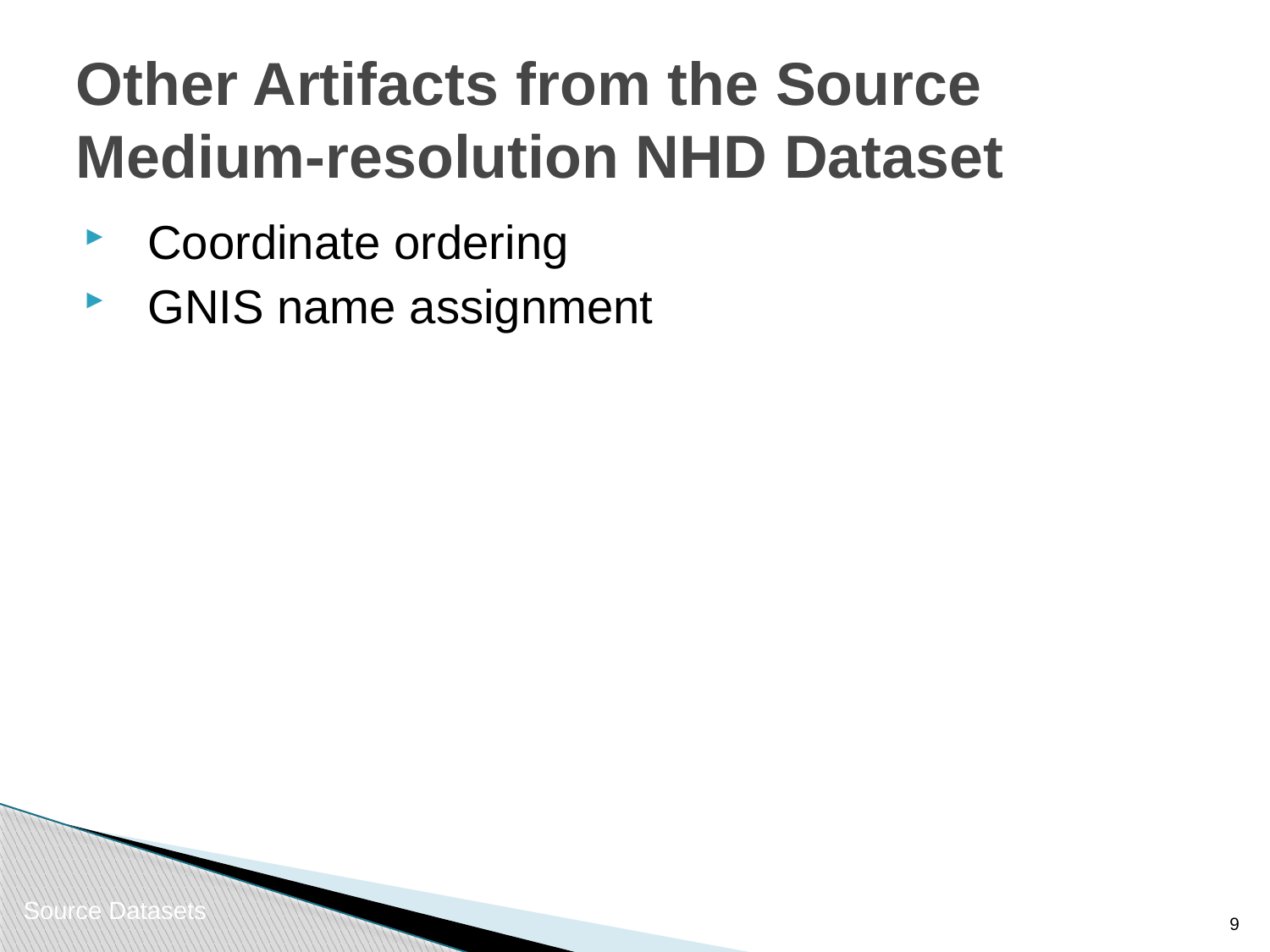

# Other Artifacts from the Source Medium-resolution NHD Dataset
Coordinate ordering
GNIS name assignment

Source Datasets
9